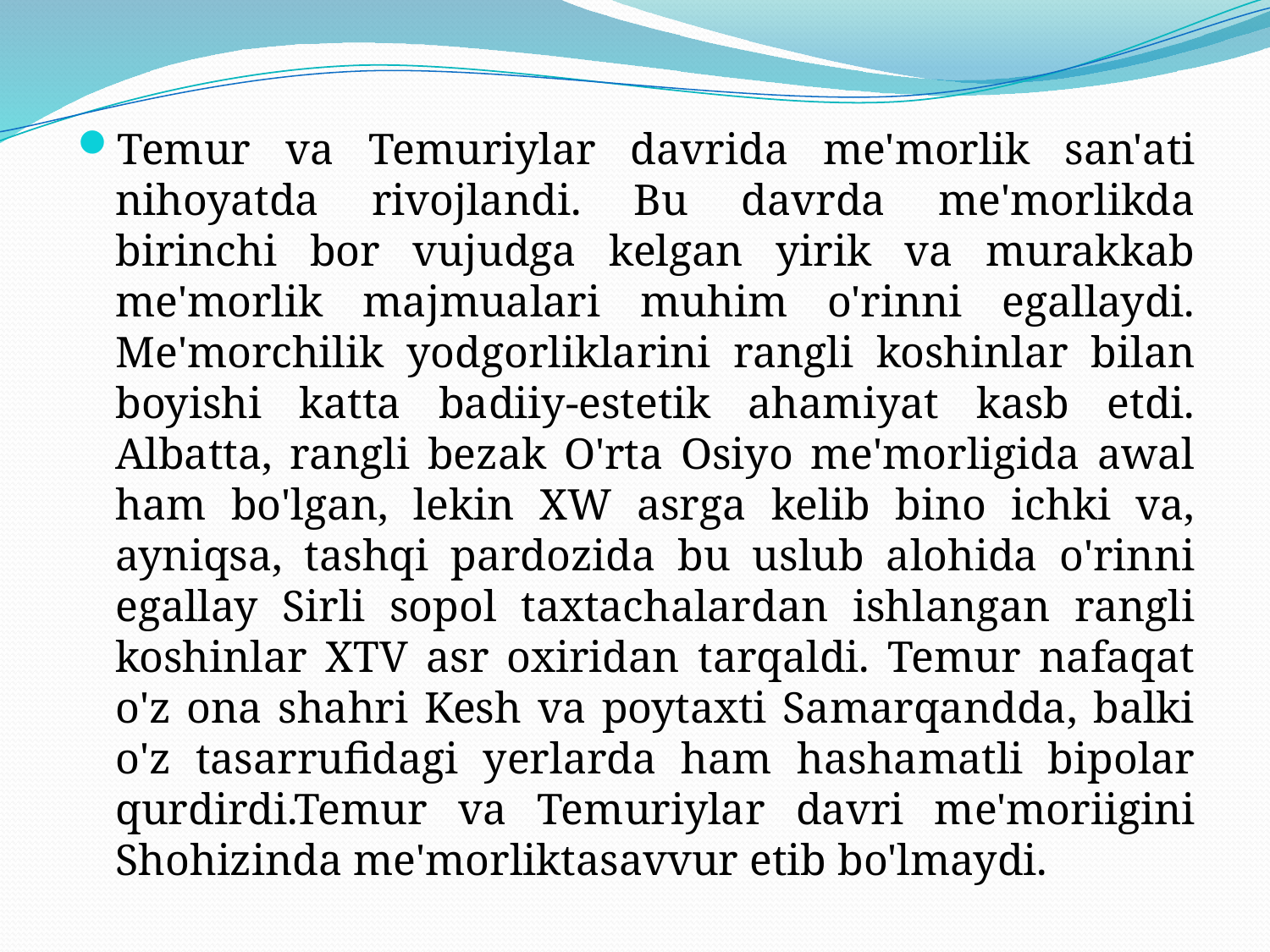

Temur va Temuriylar davrida me'morlik san'ati nihoyatda rivojlandi. Bu davrda me'morlikda birinchi bor vujudga kelgan yirik va murakkab me'morlik majmualari muhim o'rinni egallaydi. Me'morchilik yodgorliklarini rangli koshinlar bilan boyishi katta badiiy-estetik ahamiyat kasb etdi. Albatta, rangli bezak O'rta Osiyo me'morligida awal ham bo'lgan, lekin XW asrga kelib bino ichki va, ayniqsa, tashqi pardozida bu uslub alohida o'rinni egallay Sirli sopol taxtachalardan ishlangan rangli koshinlar XTV asr oxiridan tarqaldi. Temur nafaqat o'z ona shahri Kesh va poytaxti Samarqandda, balki o'z tasarrufidagi yerlarda ham hashamatli bipolar qurdirdi.Temur va Temuriylar davri me'moriigini Shohizinda me'morliktasavvur etib bo'lmaydi.